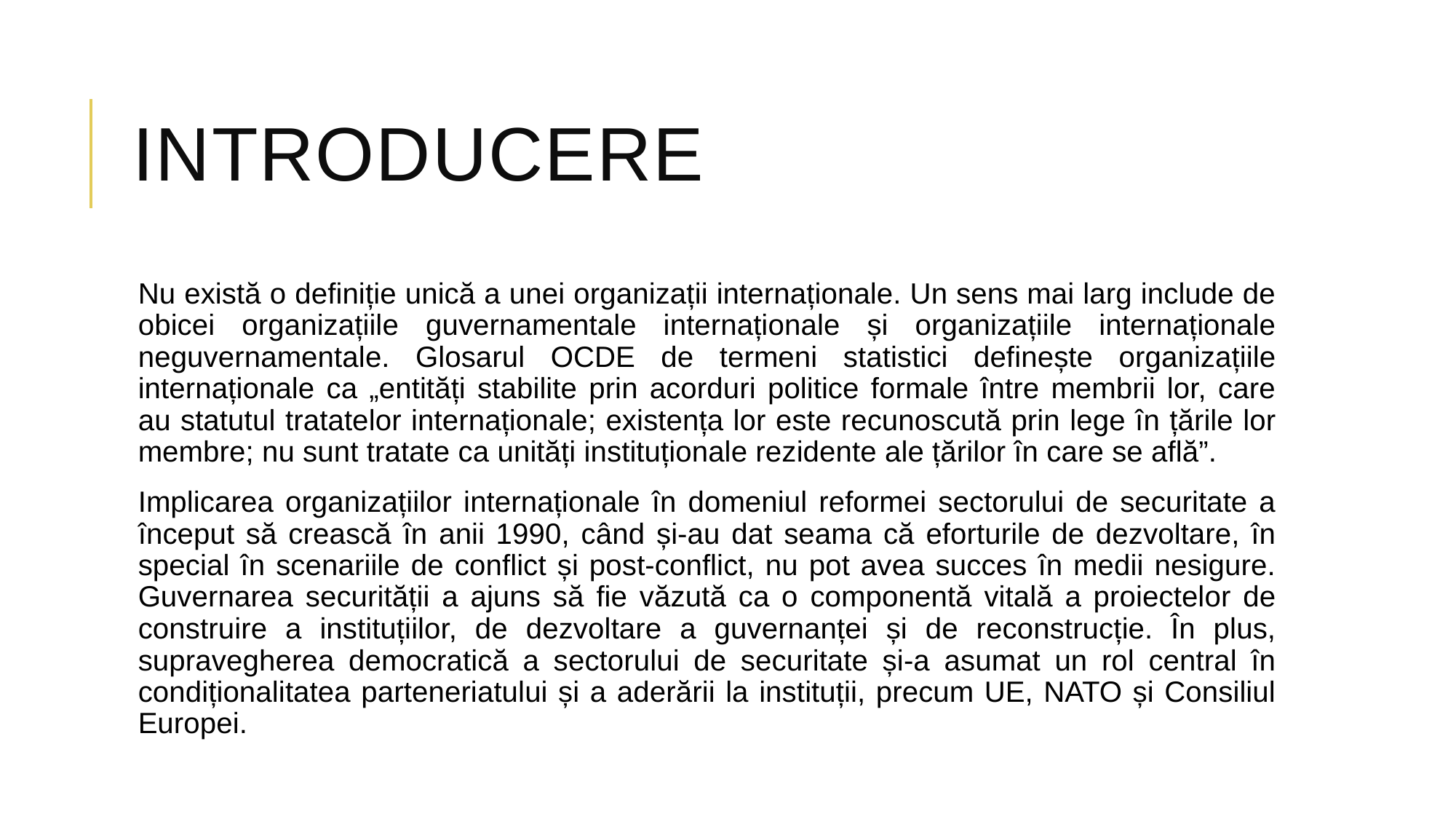

# Introducere
Nu există o definiție unică a unei organizații internaționale. Un sens mai larg include de obicei organizațiile guvernamentale internaționale și organizațiile internaționale neguvernamentale. Glosarul OCDE de termeni statistici definește organizațiile internaționale ca „entități stabilite prin acorduri politice formale între membrii lor, care au statutul tratatelor internaționale; existența lor este recunoscută prin lege în țările lor membre; nu sunt tratate ca unități instituționale rezidente ale țărilor în care se află”.
Implicarea organizațiilor internaționale în domeniul reformei sectorului de securitate a început să crească în anii 1990, când și-au dat seama că eforturile de dezvoltare, în special în scenariile de conflict și post-conflict, nu pot avea succes în medii nesigure. Guvernarea securității a ajuns să fie văzută ca o componentă vitală a proiectelor de construire a instituțiilor, de dezvoltare a guvernanței și de reconstrucție. În plus, supravegherea democratică a sectorului de securitate și-a asumat un rol central în condiționalitatea parteneriatului și a aderării la instituții, precum UE, NATO și Consiliul Europei.